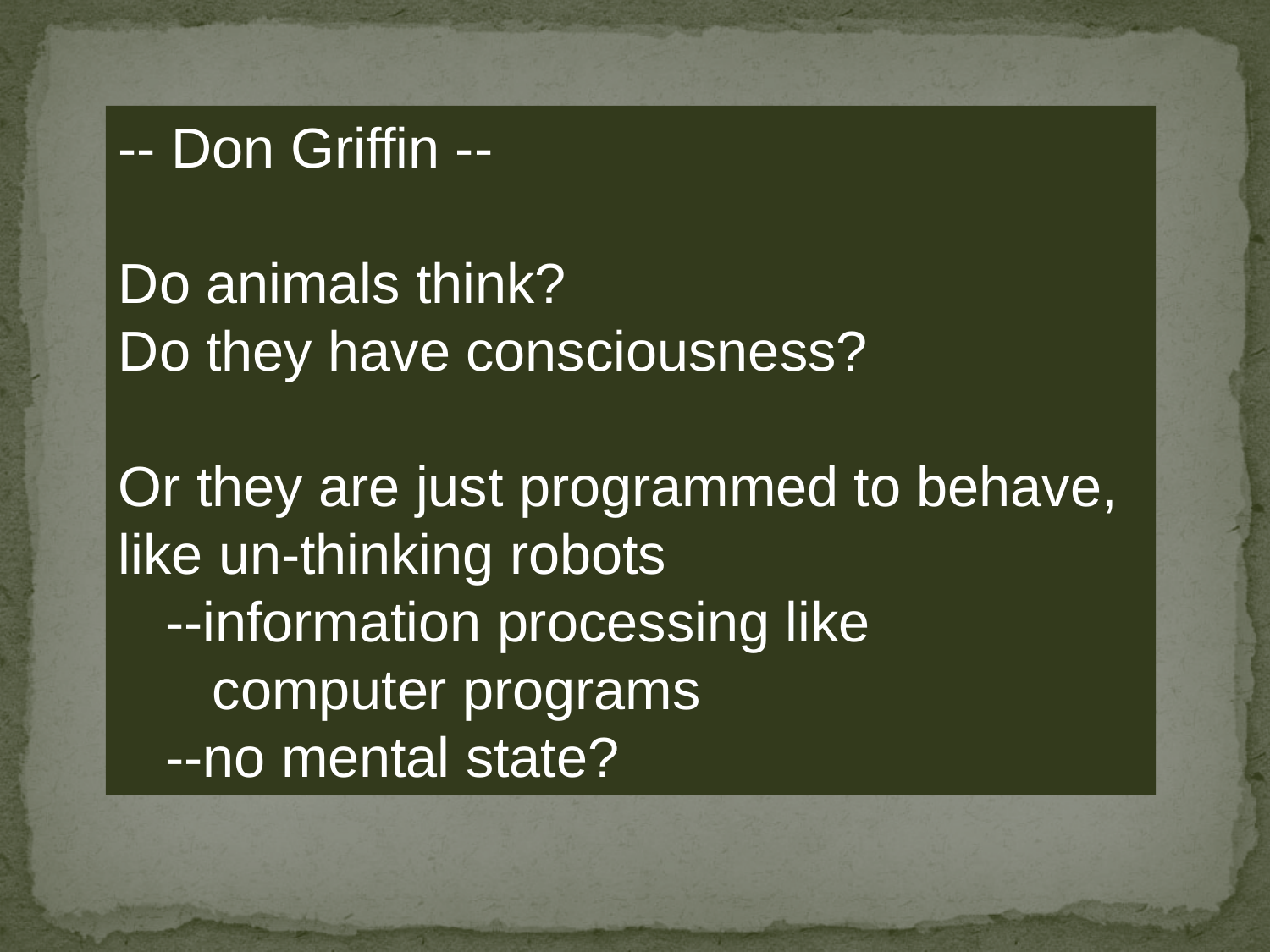

-- Don Griffin --

Do animals think?
Do they have consciousness?

Or they are just programmed to behave,
like un-thinking robots
   --information processing like
      computer programs
   --no mental state?